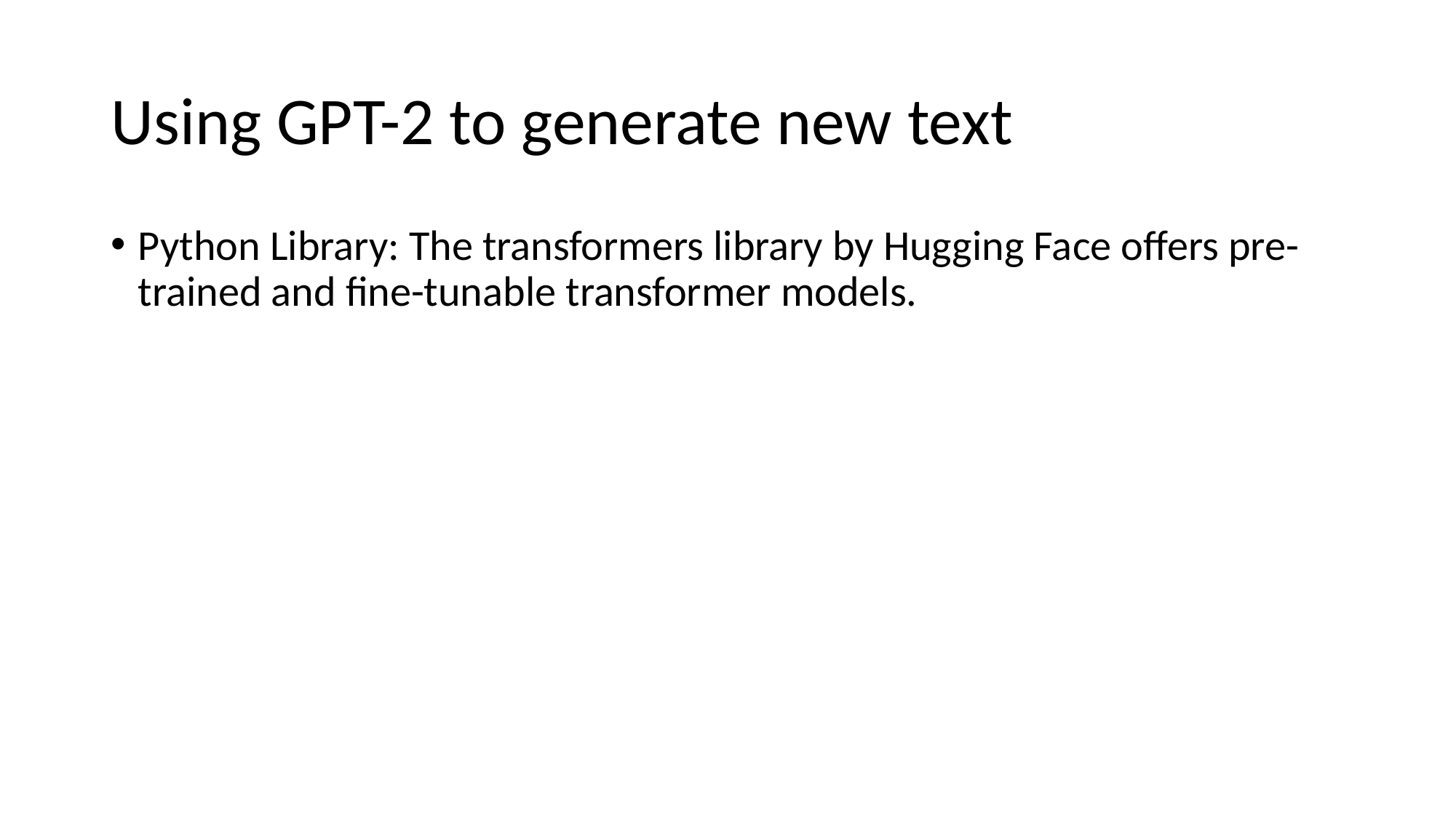

# Using GPT-2 to generate new text
Python Library: The transformers library by Hugging Face offers pre-trained and fine-tunable transformer models.